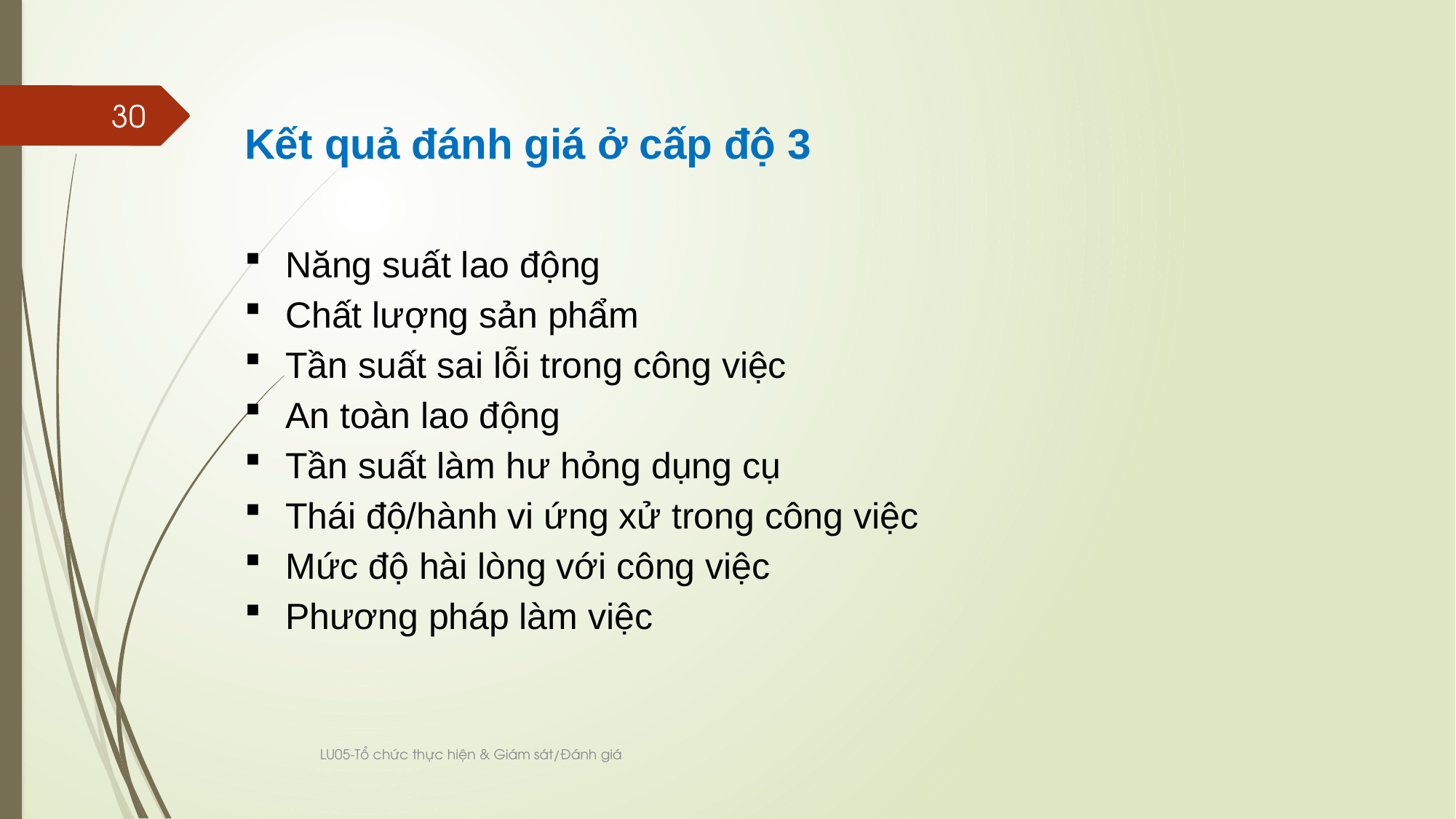

Kết quả đánh giá ở cấp độ 3

Năng suất lao động
Chất lượng sản phẩm
Tần suất sai lỗi trong công việc
An toàn lao động
Tần suất làm hư hỏng dụng cụ
Thái độ/hành vi ứng xử trong công việc
Mức độ hài lòng với công việc
Phương pháp làm việc
30
LU05-Tổ chức thực hiện & Giám sát/Đánh giá